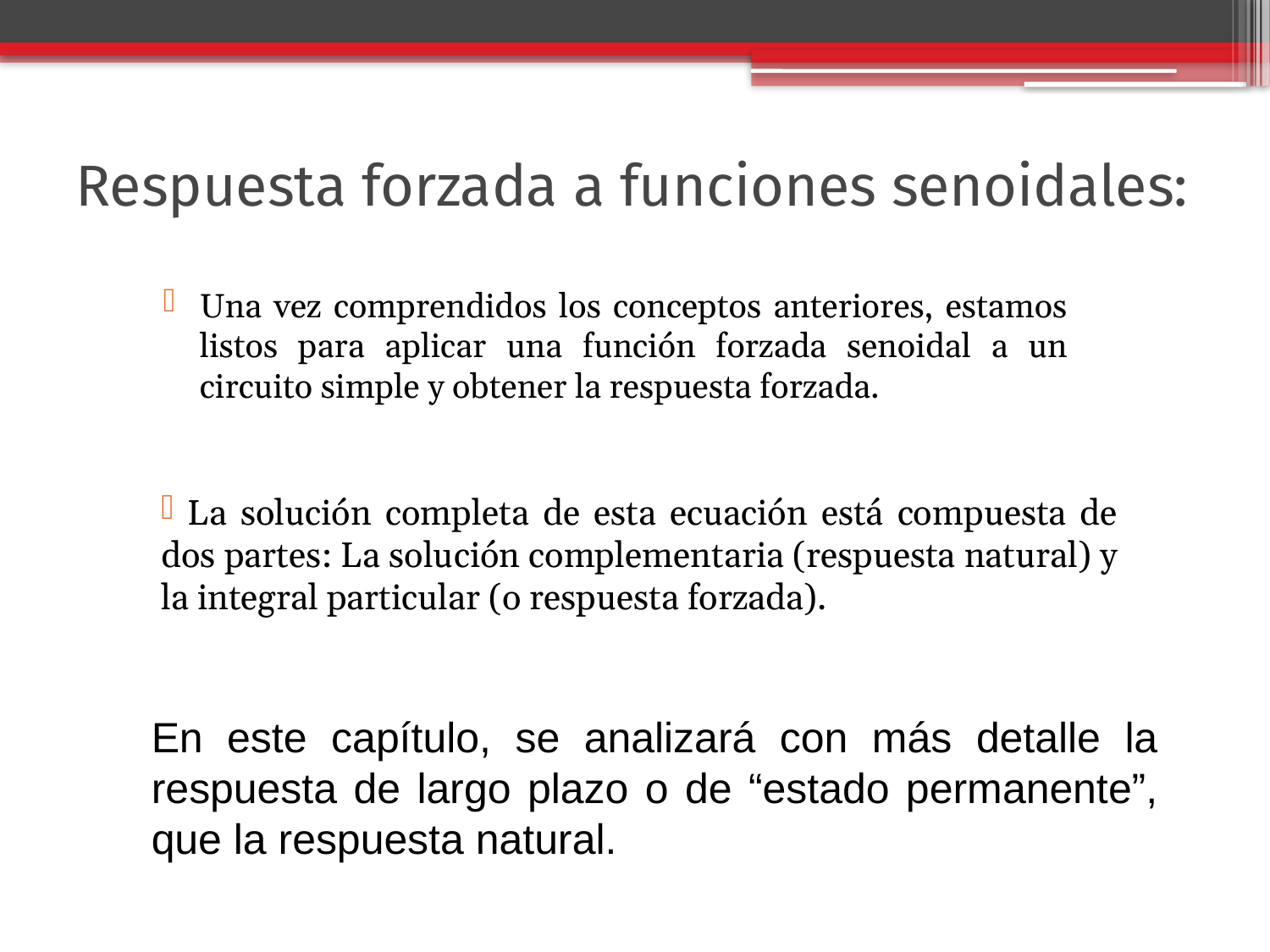

# Respuesta forzada a funciones senoidales:
Una vez comprendidos los conceptos anteriores, estamos listos para aplicar una función forzada senoidal a un circuito simple y obtener la respuesta forzada.
 La solución completa de esta ecuación está compuesta de dos partes: La solución complementaria (respuesta natural) y la integral particular (o respuesta forzada).
En este capítulo, se analizará con más detalle la respuesta de largo plazo o de “estado permanente”, que la respuesta natural.